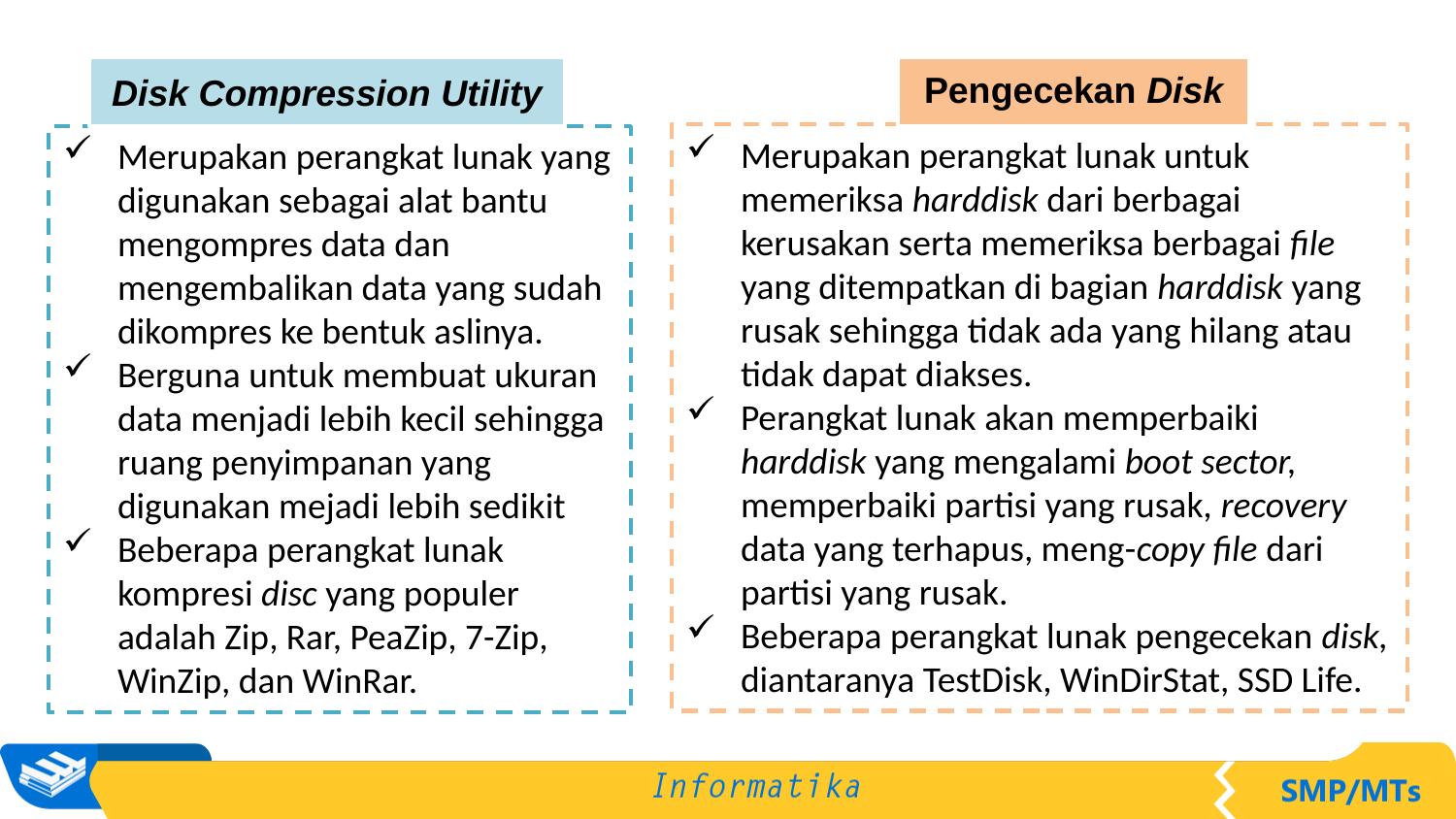

Disk Compression Utility
Merupakan perangkat lunak yang digunakan sebagai alat bantu mengompres data dan mengembalikan data yang sudah dikompres ke bentuk aslinya.
Berguna untuk membuat ukuran data menjadi lebih kecil sehingga ruang penyimpanan yang digunakan mejadi lebih sedikit
Beberapa perangkat lunak kompresi disc yang populer adalah Zip, Rar, PeaZip, 7-Zip, WinZip, dan WinRar.

Pengecekan Disk
Merupakan perangkat lunak untuk memeriksa harddisk dari berbagai kerusakan serta memeriksa berbagai file yang ditempatkan di bagian harddisk yang rusak sehingga tidak ada yang hilang atau tidak dapat diakses.
Perangkat lunak akan memperbaiki harddisk yang mengalami boot sector, memperbaiki partisi yang rusak, recovery data yang terhapus, meng-copy file dari partisi yang rusak.
Beberapa perangkat lunak pengecekan disk, diantaranya TestDisk, WinDirStat, SSD Life.